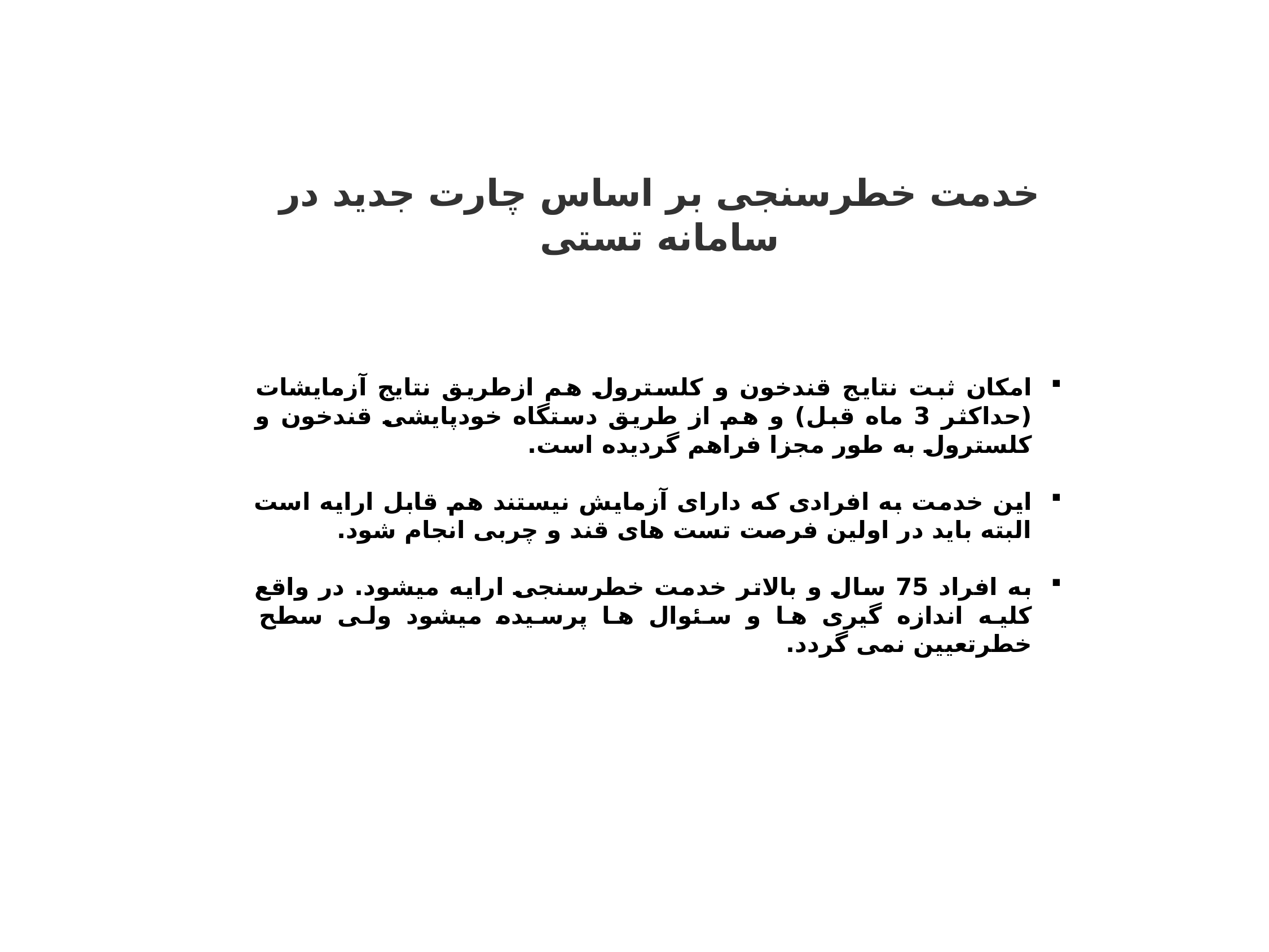

# خدمت خطرسنجی بر اساس چارت جدید در سامانه تستی

امکان ثبت نتایج قندخون و کلسترول هم ازطریق نتایج آزمایشات (حداکثر 3 ماه قبل) و هم از طریق دستگاه خودپایشی قندخون و کلسترول به طور مجزا فراهم گردیده است.

این خدمت به افرادی که دارای آزمایش نیستند هم قابل ارایه است البته باید در اولین فرصت تست های قند و چربی انجام شود.

به افراد 75 سال و بالاتر خدمت خطرسنجی ارایه میشود. در واقع کلیه اندازه گیری ها و سئوال ها پرسیده میشود ولی سطح خطرتعیین نمی گردد.